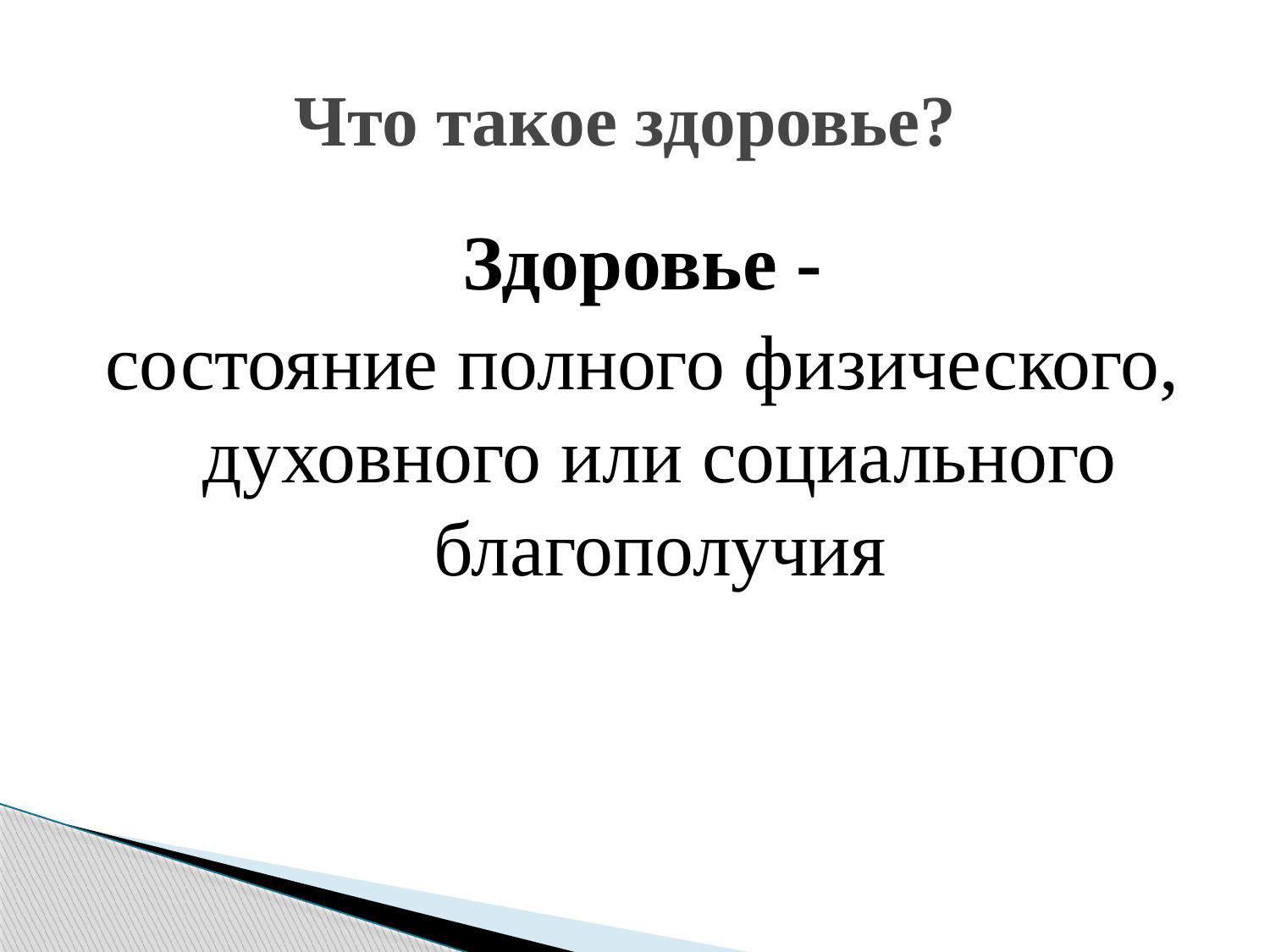

# Что такое здоровье?
Здоровье -
состояние полного физического, духовного или социального благополучия